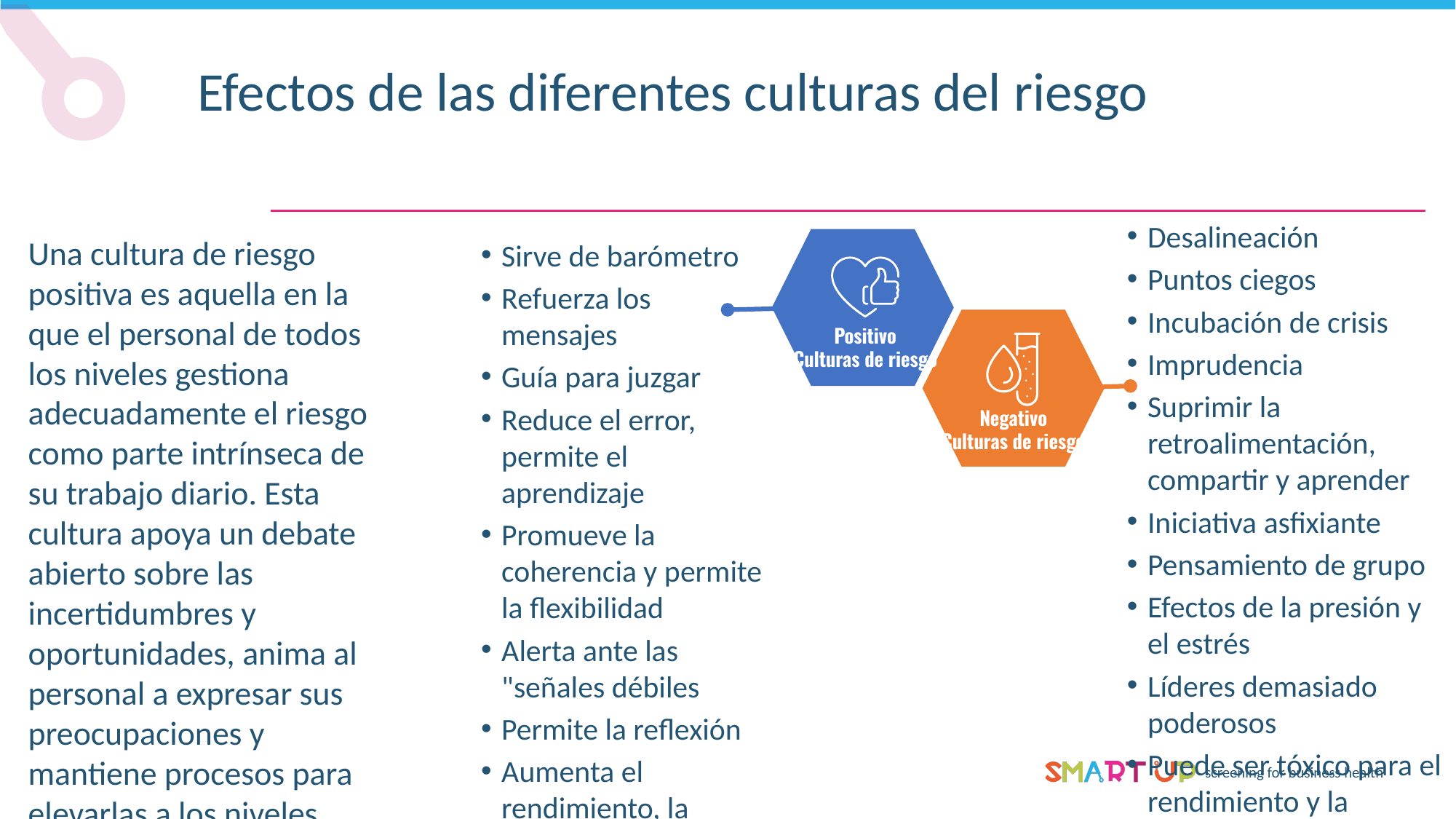

Efectos de las diferentes culturas del riesgo
Desalineación
Puntos ciegos
Incubación de crisis
Imprudencia
Suprimir la retroalimentación, compartir y aprender
Iniciativa asfixiante
Pensamiento de grupo
Efectos de la presión y el estrés
Líderes demasiado poderosos
Puede ser tóxico para el rendimiento y la reputación

Una cultura de riesgo positiva es aquella en la que el personal de todos los niveles gestiona adecuadamente el riesgo como parte intrínseca de su trabajo diario. Esta cultura apoya un debate abierto sobre las incertidumbres y oportunidades, anima al personal a expresar sus preocupaciones y mantiene procesos para elevarlas a los niveles adecuados.

Sirve de barómetro
Refuerza los mensajes
Guía para juzgar
Reduce el error, permite el aprendizaje
Promueve la coherencia y permite la flexibilidad
Alerta ante las "señales débiles
Permite la reflexión
Aumenta el rendimiento, la confianza y el compromiso

Positivo
Culturas de riesgo

Negativo
Culturas de riesgo